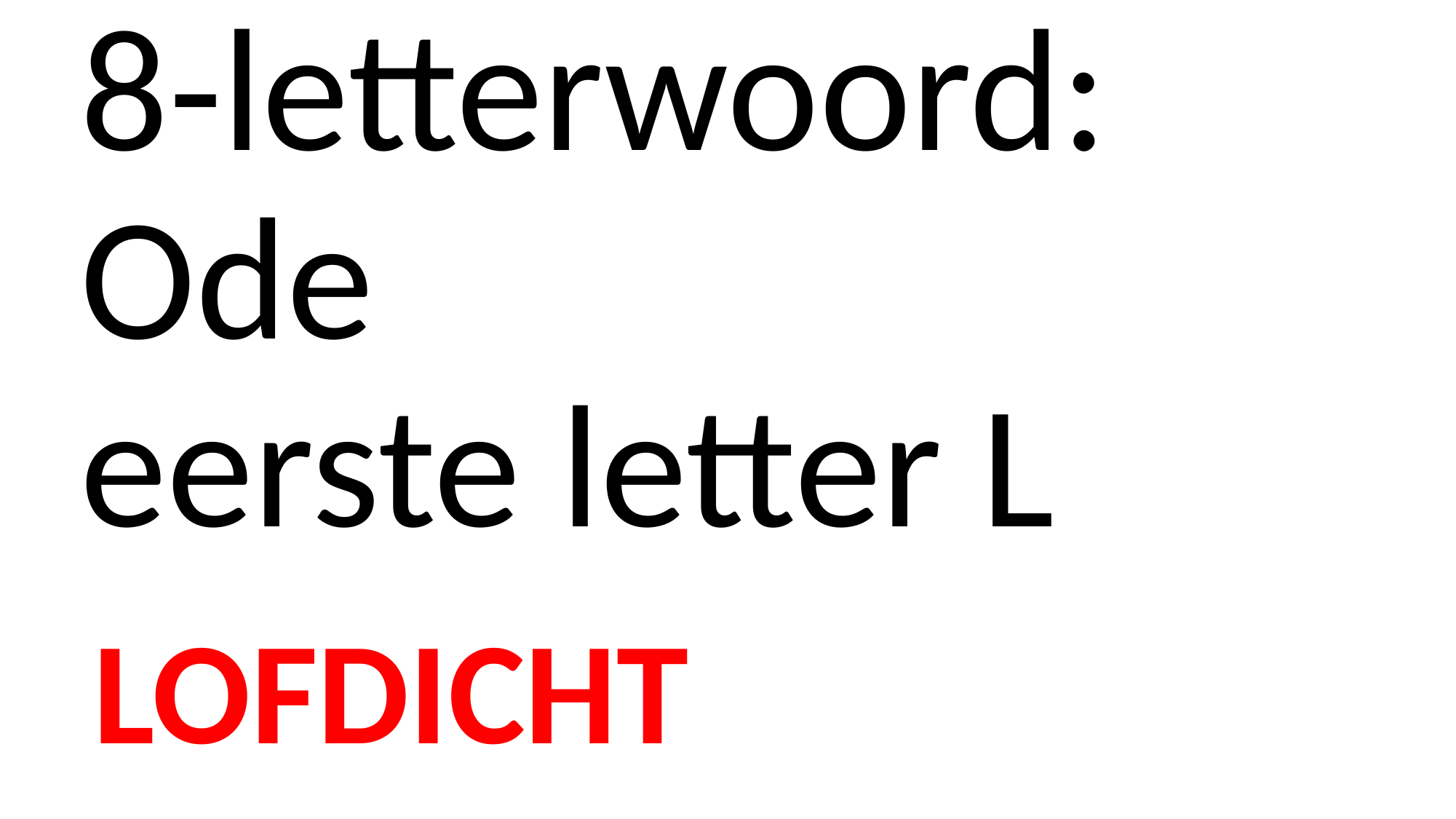

# 8-letterwoord: Ode eerste letter L
LOFDICHT